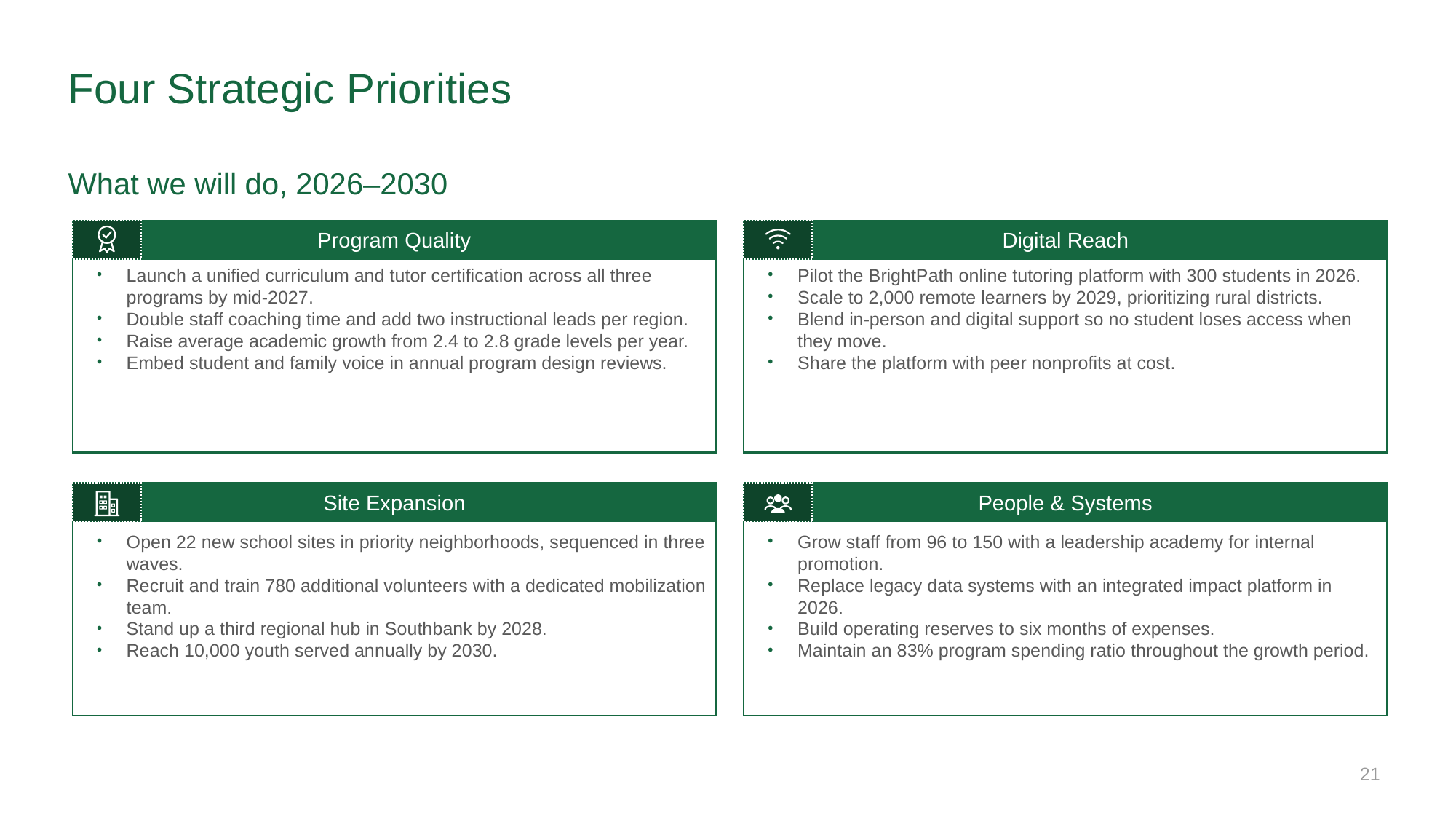

Program Quality
Digital Reach
# Four Strategic Priorities
What we will do, 2026–2030
Site Expansion
People & Systems

Launch a unified curriculum and tutor certification across all three programs by mid-2027.
Double staff coaching time and add two instructional leads per region.
Raise average academic growth from 2.4 to 2.8 grade levels per year.
Embed student and family voice in annual program design reviews.
Pilot the BrightPath online tutoring platform with 300 students in 2026.
Scale to 2,000 remote learners by 2029, prioritizing rural districts.
Blend in-person and digital support so no student loses access when they move.
Share the platform with peer nonprofits at cost.

Open 22 new school sites in priority neighborhoods, sequenced in three waves.
Recruit and train 780 additional volunteers with a dedicated mobilization team.
Stand up a third regional hub in Southbank by 2028.
Reach 10,000 youth served annually by 2030.
Grow staff from 96 to 150 with a leadership academy for internal promotion.
Replace legacy data systems with an integrated impact platform in 2026.
Build operating reserves to six months of expenses.
Maintain an 83% program spending ratio throughout the growth period.
21